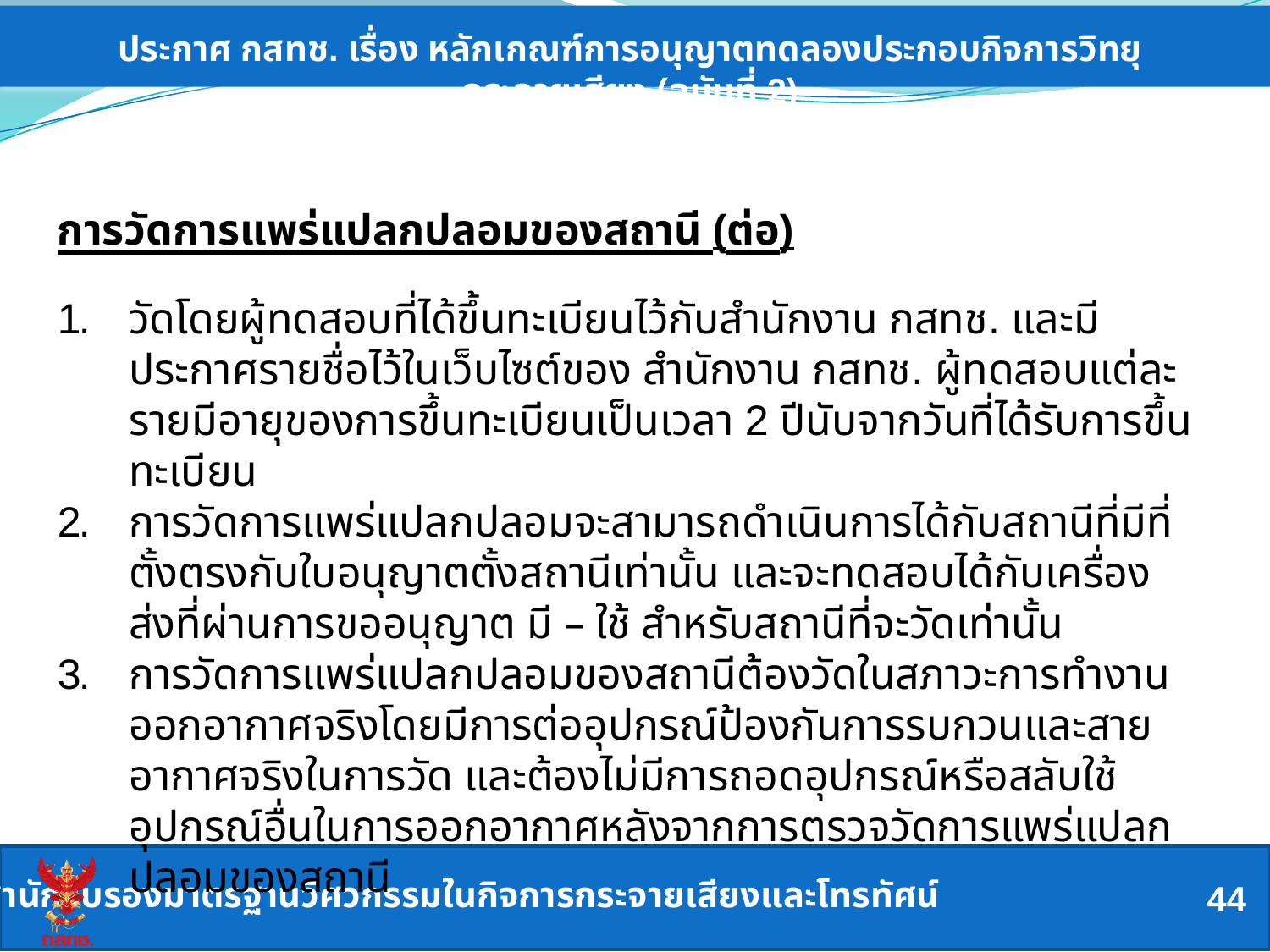

ประกาศ กสทช. เรื่อง หลักเกณฑ์การอนุญาตทดลองประกอบกิจการวิทยุกระจายเสียง (ฉบับที่ 2)
การวัดการแพร่แปลกปลอมของสถานี (ต่อ)

วัดโดยผู้ทดสอบที่ได้ขึ้นทะเบียนไว้กับสำนักงาน กสทช. และมีประกาศรายชื่อไว้ในเว็บไซต์ของ สำนักงาน กสทช. ผู้ทดสอบแต่ละรายมีอายุของการขึ้นทะเบียนเป็นเวลา 2 ปีนับจากวันที่ได้รับการขึ้นทะเบียน
การวัดการแพร่แปลกปลอมจะสามารถดำเนินการได้กับสถานีที่มีที่ตั้งตรงกับใบอนุญาตตั้งสถานีเท่านั้น และจะทดสอบได้กับเครื่องส่งที่ผ่านการขออนุญาต มี – ใช้ สำหรับสถานีที่จะวัดเท่านั้น
การวัดการแพร่แปลกปลอมของสถานีต้องวัดในสภาวะการทำงานออกอากาศจริงโดยมีการต่ออุปกรณ์ป้องกันการรบกวนและสายอากาศจริงในการวัด และต้องไม่มีการถอดอุปกรณ์หรือสลับใช้อุปกรณ์อื่นในการออกอากาศหลังจากการตรวจวัดการแพร่แปลกปลอมของสถานี